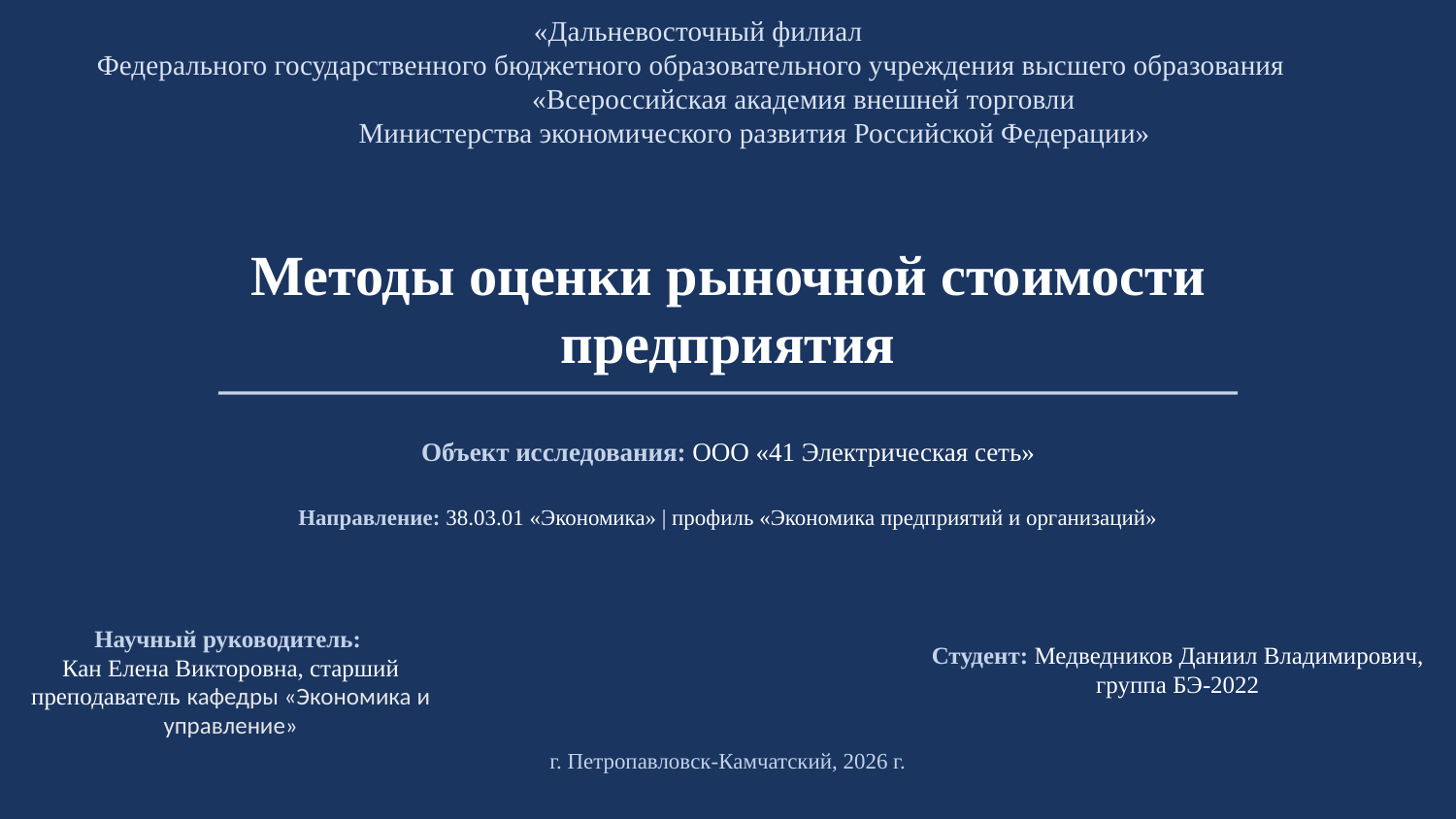

«Дальневосточный филиал
 Федерального государственного бюджетного образовательного учреждения высшего образования
                               «Всероссийская академия внешней торговли
                Министерства экономического развития Российской Федерации»

Методы оценки рыночной стоимости предприятия

Объект исследования: ООО «41 Электрическая сеть»
Направление: 38.03.01 «Экономика» | профиль «Экономика предприятий и организаций»
Студент: Медведников Даниил Владимирович, группа БЭ-2022
Научный руководитель:
Кан Елена Викторовна, старший преподаватель кафедры «Экономика и управление»
г. Петропавловск-Камчатский, 2026 г.